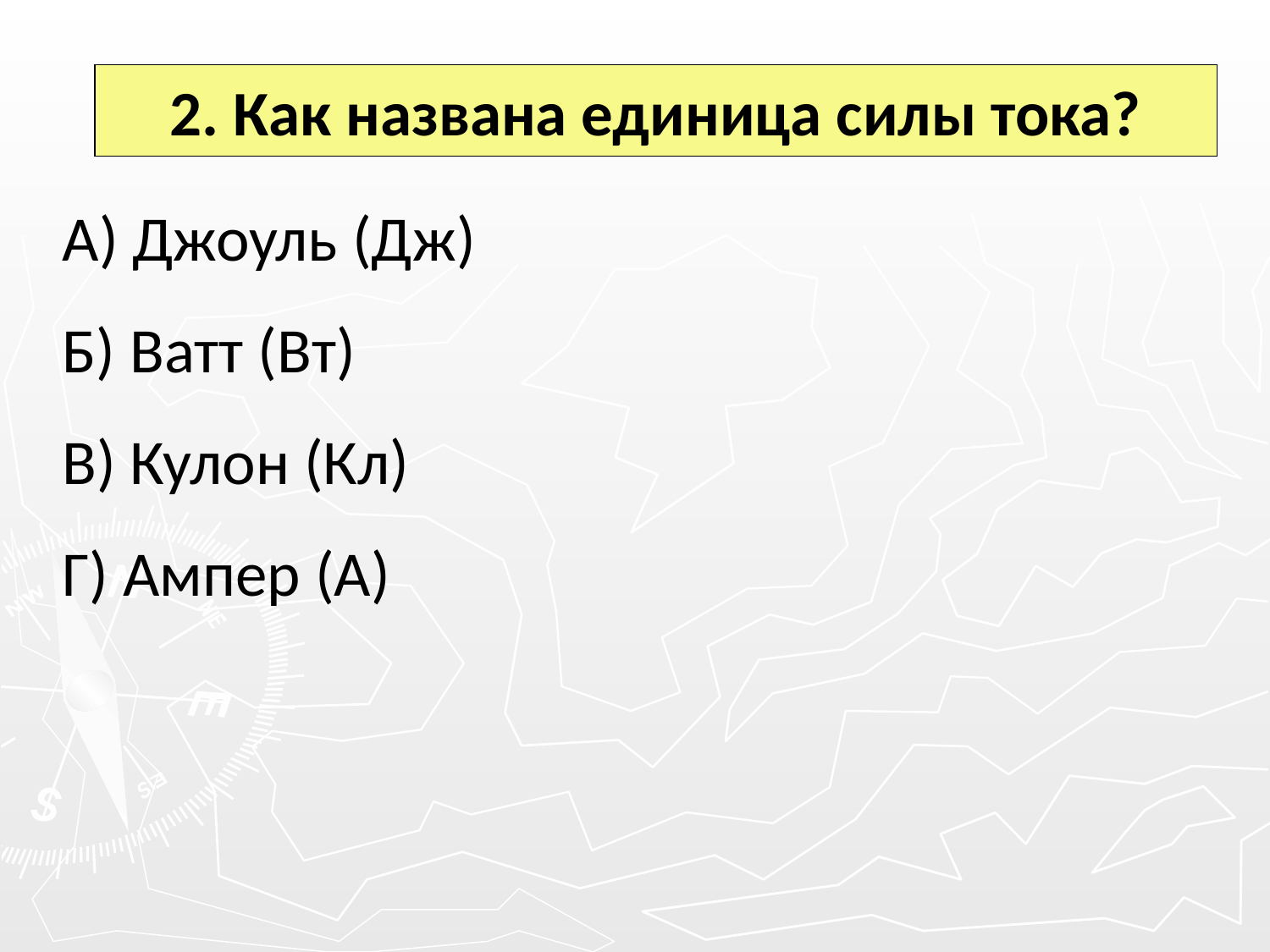

# 2. Как названа единица силы тока?
А) Джоуль (Дж)
Б) Ватт (Вт)
В) Кулон (Кл)
Г) Ампер (А)